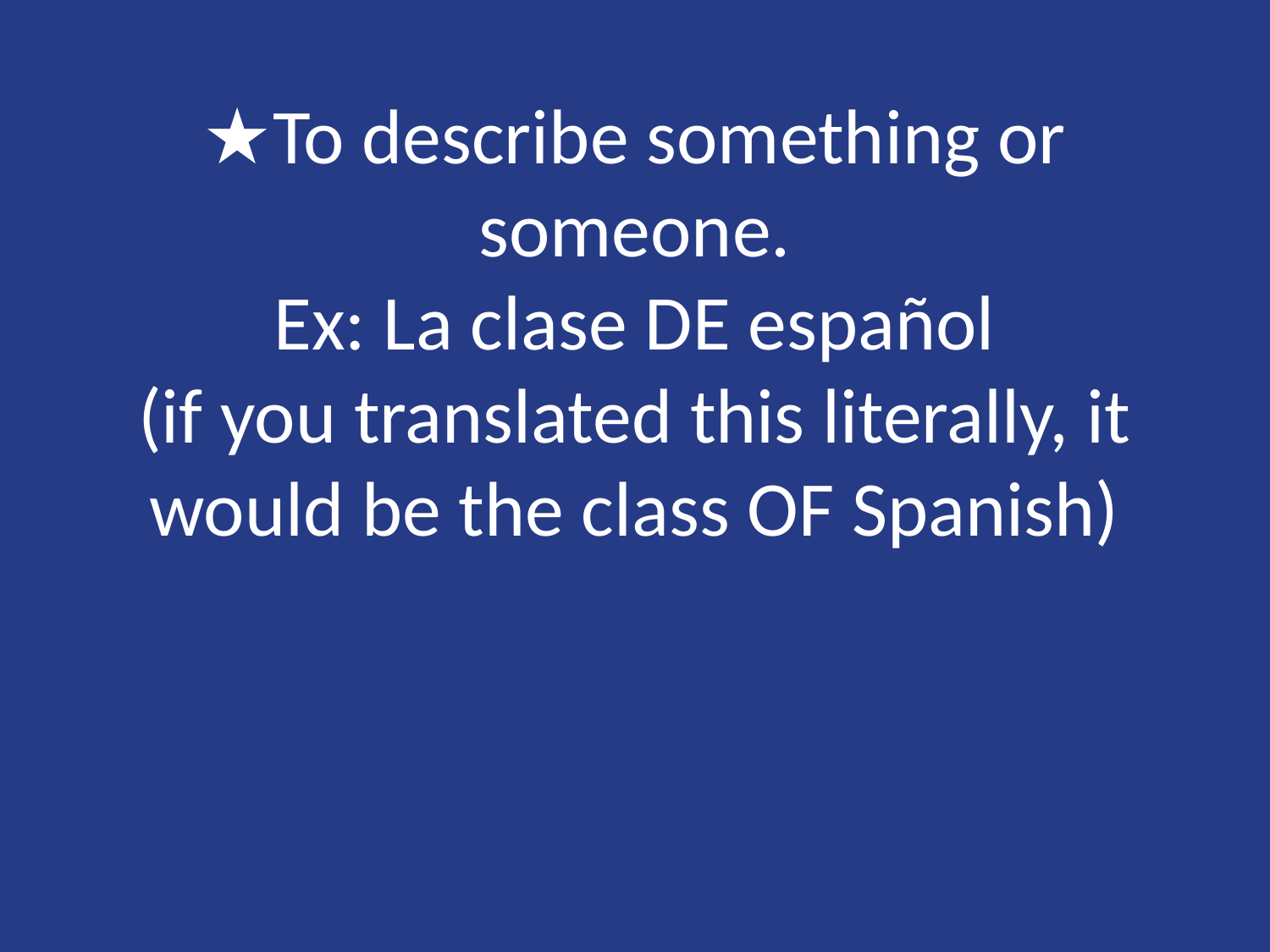

# ★To describe something or someone. Ex: La clase DE español (if you translated this literally, it would be the class OF Spanish)